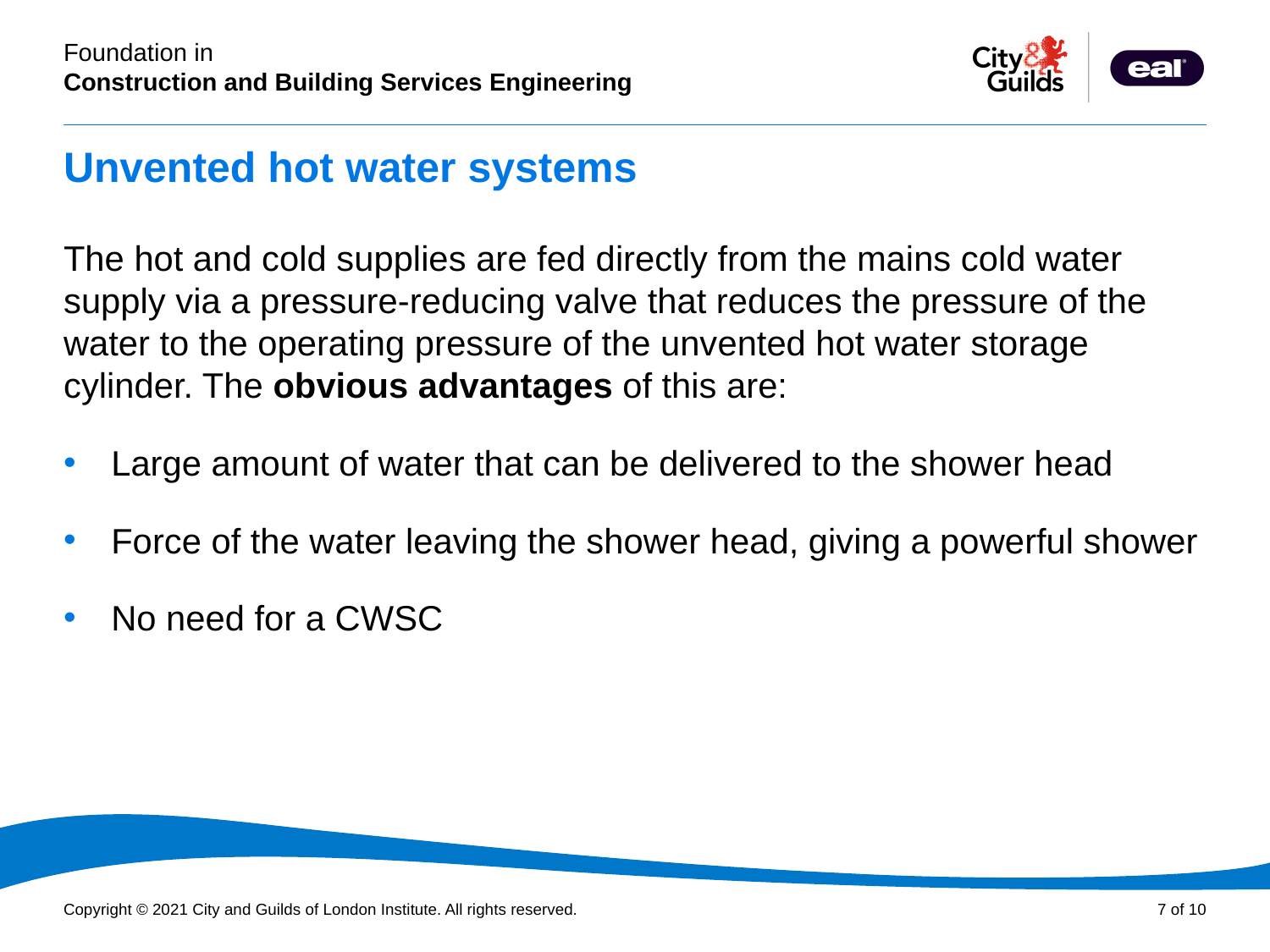

# Unvented hot water systems
The hot and cold supplies are fed directly from the mains cold water supply via a pressure-reducing valve that reduces the pressure of the water to the operating pressure of the unvented hot water storage cylinder. The obvious advantages of this are:
Large amount of water that can be delivered to the shower head
Force of the water leaving the shower head, giving a powerful shower
No need for a CWSC